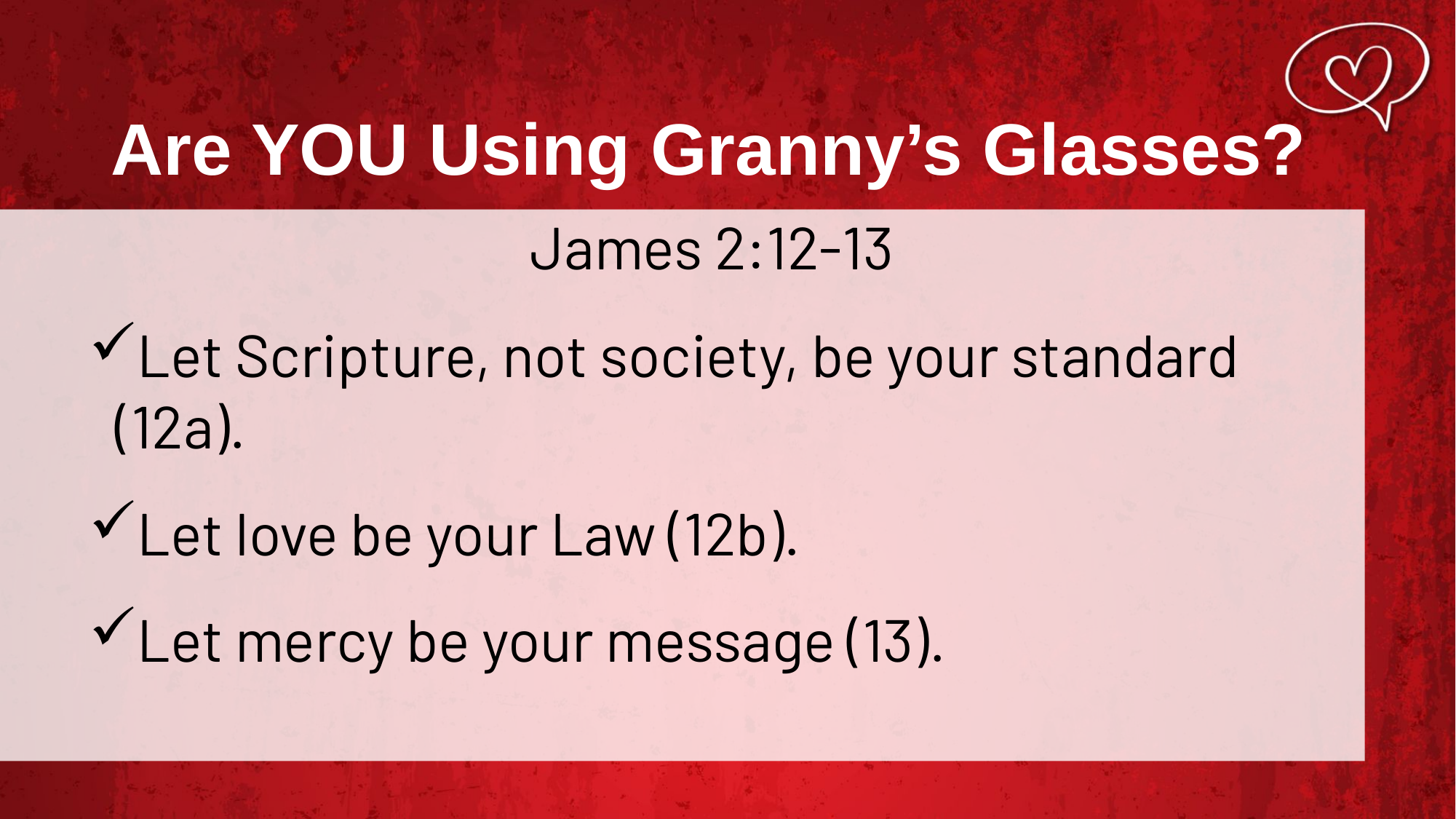

# Are YOU Using Granny’s Glasses?
James 2:12-13
Let Scripture, not society, be your standard (12a).
Let love be your Law (12b).
Let mercy be your message (13).